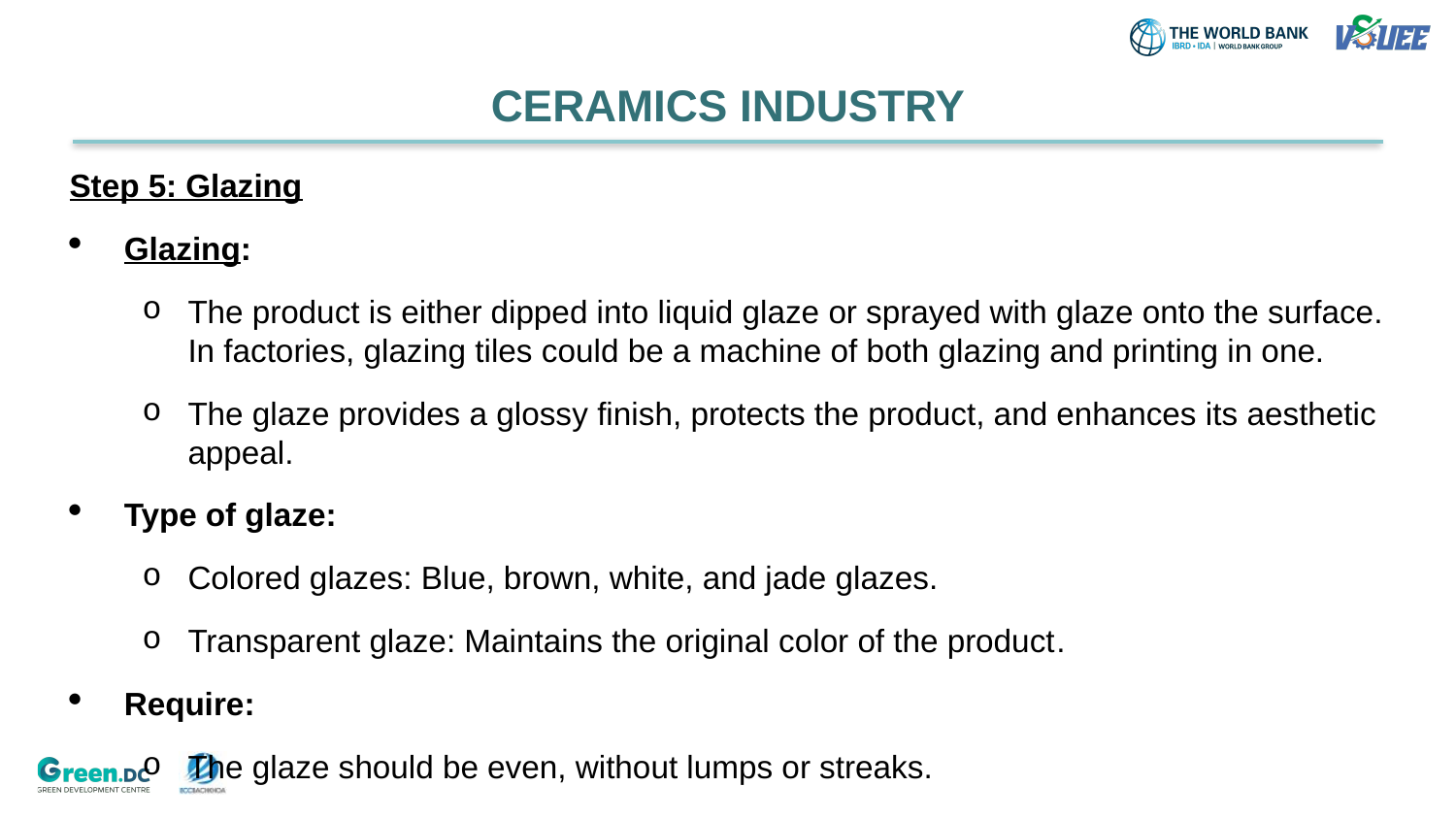

# CERAMICS INDUSTRY
Step 5: Glazing
Glazing:
The product is either dipped into liquid glaze or sprayed with glaze onto the surface. In factories, glazing tiles could be a machine of both glazing and printing in one.
The glaze provides a glossy finish, protects the product, and enhances its aesthetic appeal.
Type of glaze:
Colored glazes: Blue, brown, white, and jade glazes.
Transparent glaze: Maintains the original color of the product.
Require:
The glaze should be even, without lumps or streaks.